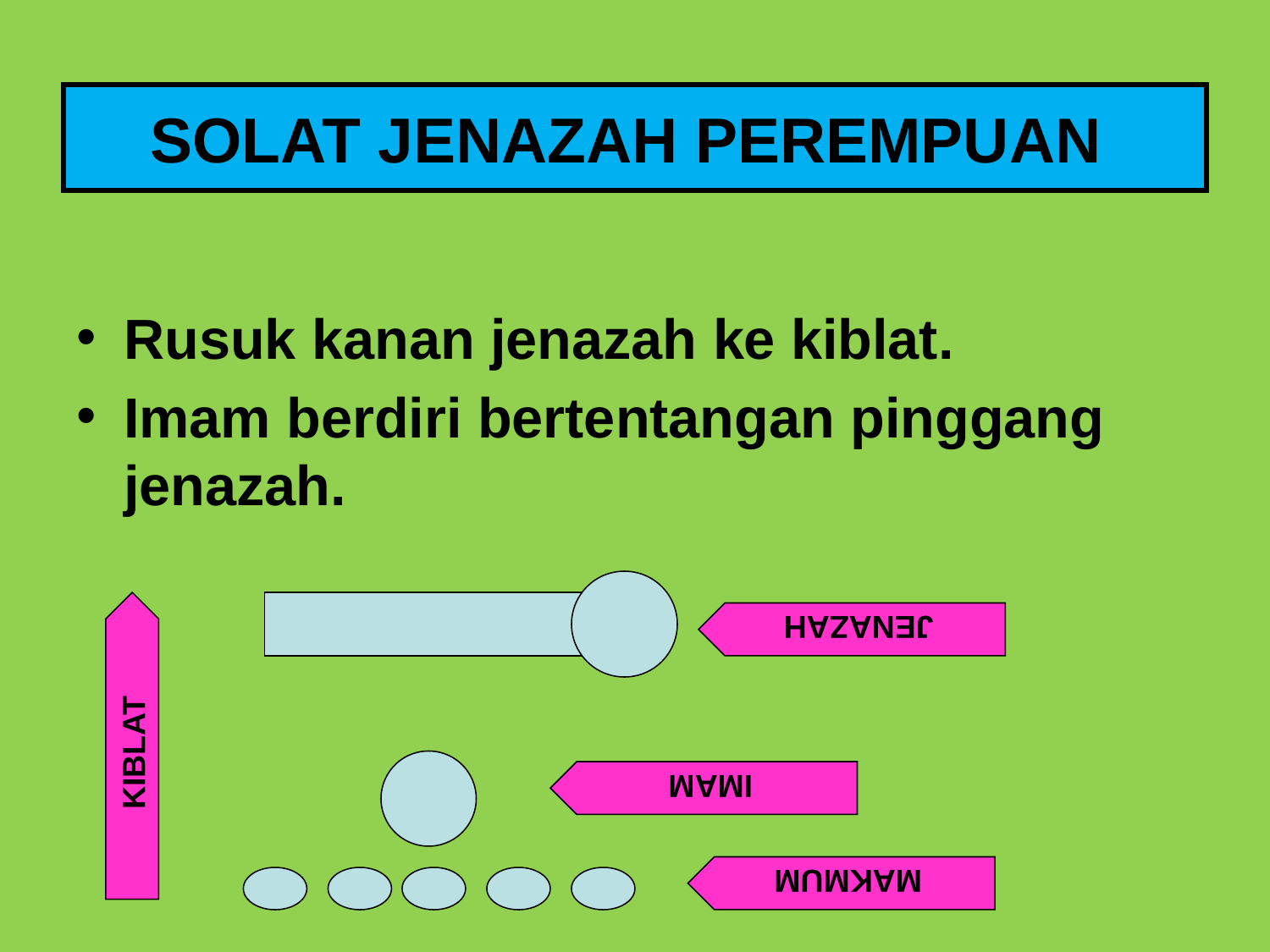

SOLAT JENAZAH PEREMPUAN
Rusuk kanan jenazah ke kiblat.
Imam berdiri bertentangan pinggang jenazah.

JENAZAH
KIBLAT

IMAM
MAKMUM